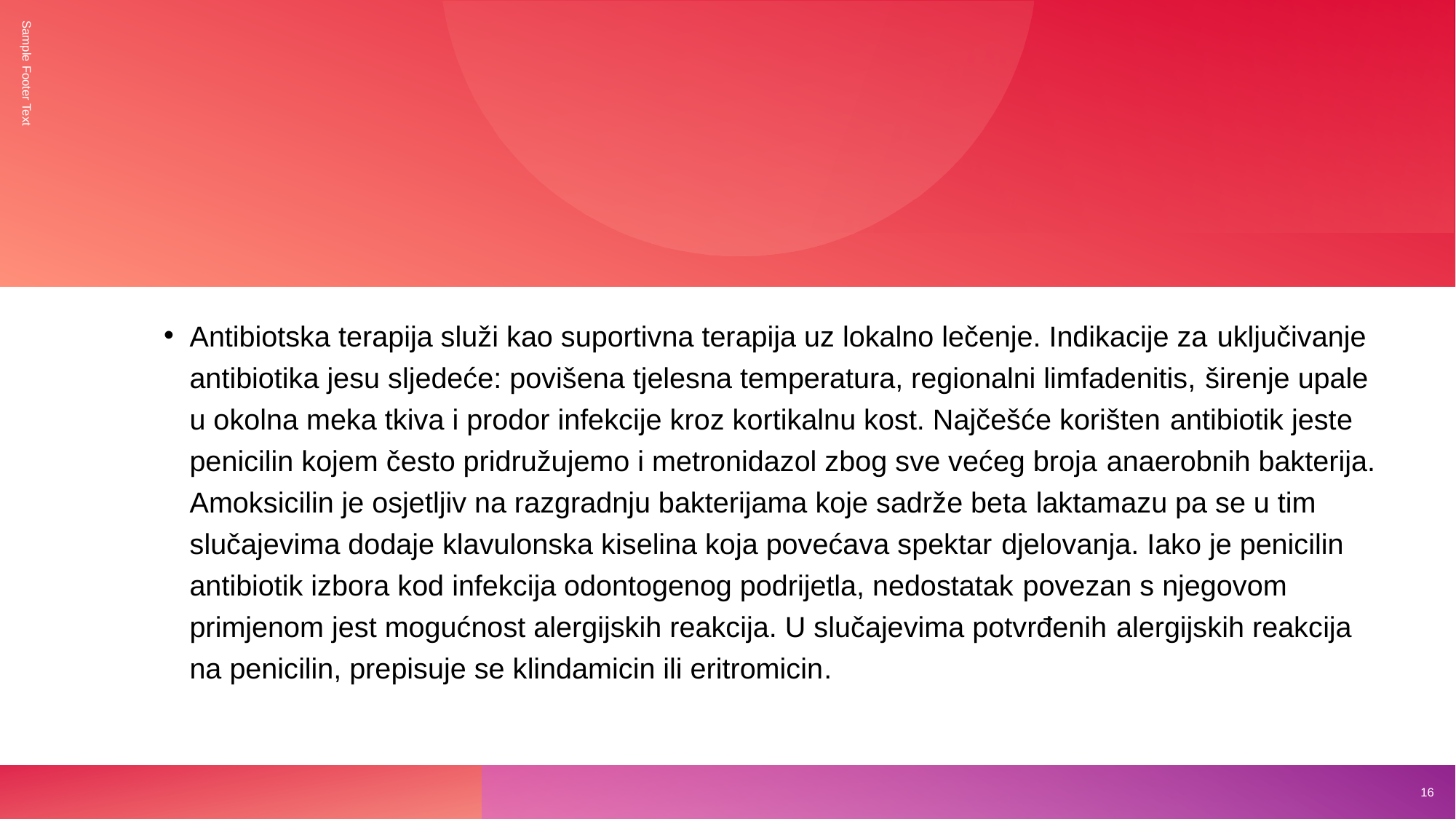

Sample Footer Text
Antibiotska terapija služi kao suportivna terapija uz lokalno lečenje. Indikacije za uključivanje antibiotika jesu sljedeće: povišena tjelesna temperatura, regionalni limfadenitis, širenje upale u okolna meka tkiva i prodor infekcije kroz kortikalnu kost. Najčešće korišten antibiotik jeste penicilin kojem često pridružujemo i metronidazol zbog sve većeg broja anaerobnih bakterija. Amoksicilin je osjetljiv na razgradnju bakterijama koje sadrže beta laktamazu pa se u tim slučajevima dodaje klavulonska kiselina koja povećava spektar djelovanja. Iako je penicilin antibiotik izbora kod infekcija odontogenog podrijetla, nedostatak povezan s njegovom primjenom jest mogućnost alergijskih reakcija. U slučajevima potvrđenih alergijskih reakcija na penicilin, prepisuje se klindamicin ili eritromicin.
16